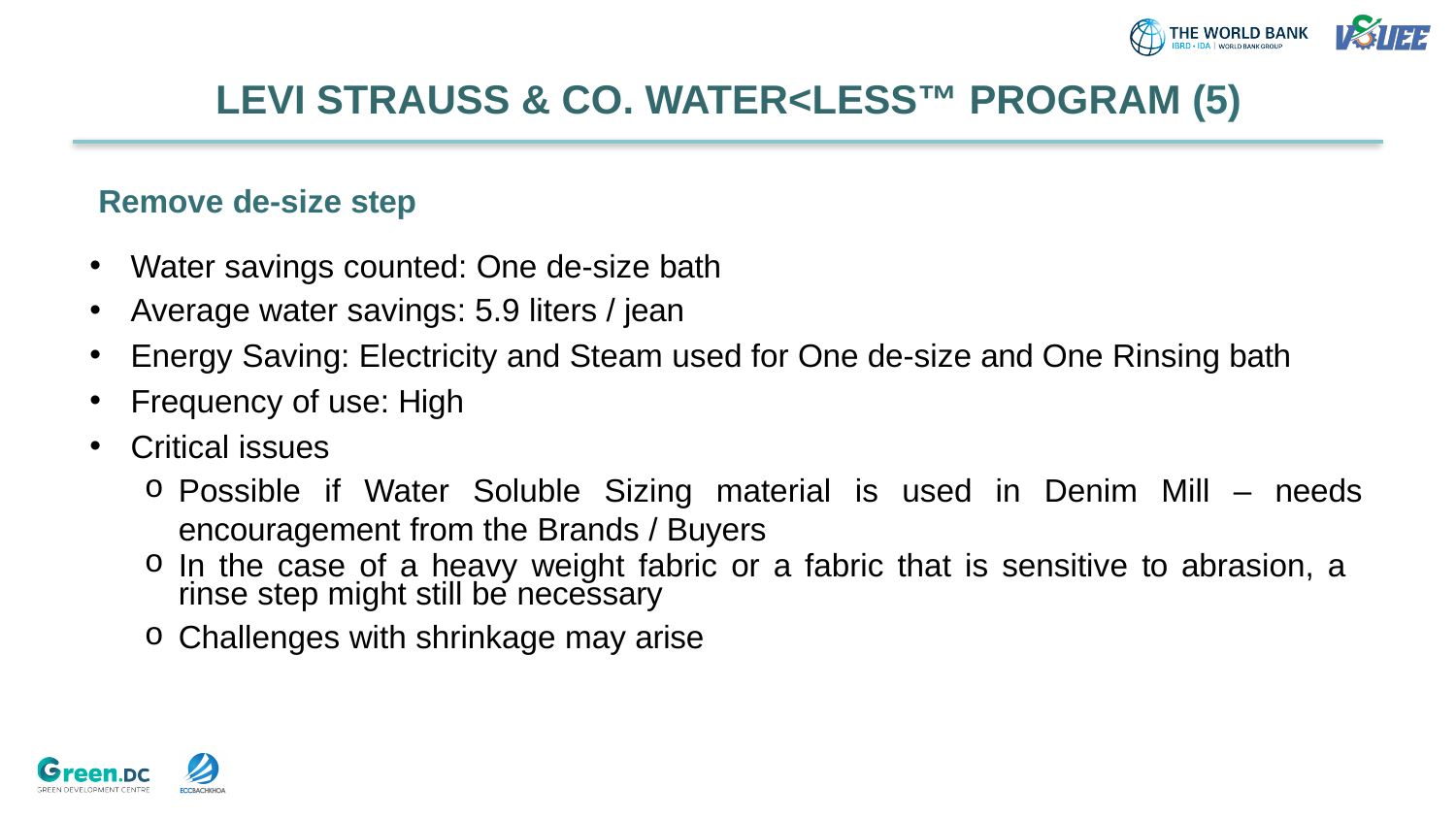

# LEVI STRAUSS & CO. WATER<LESS™ PROGRAM (5)
Remove de-size step
Water savings counted: One de-size bath
Average water savings: 5.9 liters / jean
Energy Saving: Electricity and Steam used for One de-size and One Rinsing bath
Frequency of use: High
Critical issues
Possible if Water Soluble Sizing material is used in Denim Mill – needs encouragement from the Brands / Buyers
In the case of a heavy weight fabric or a fabric that is sensitive to abrasion, a rinse step might still be necessary
Challenges with shrinkage may arise